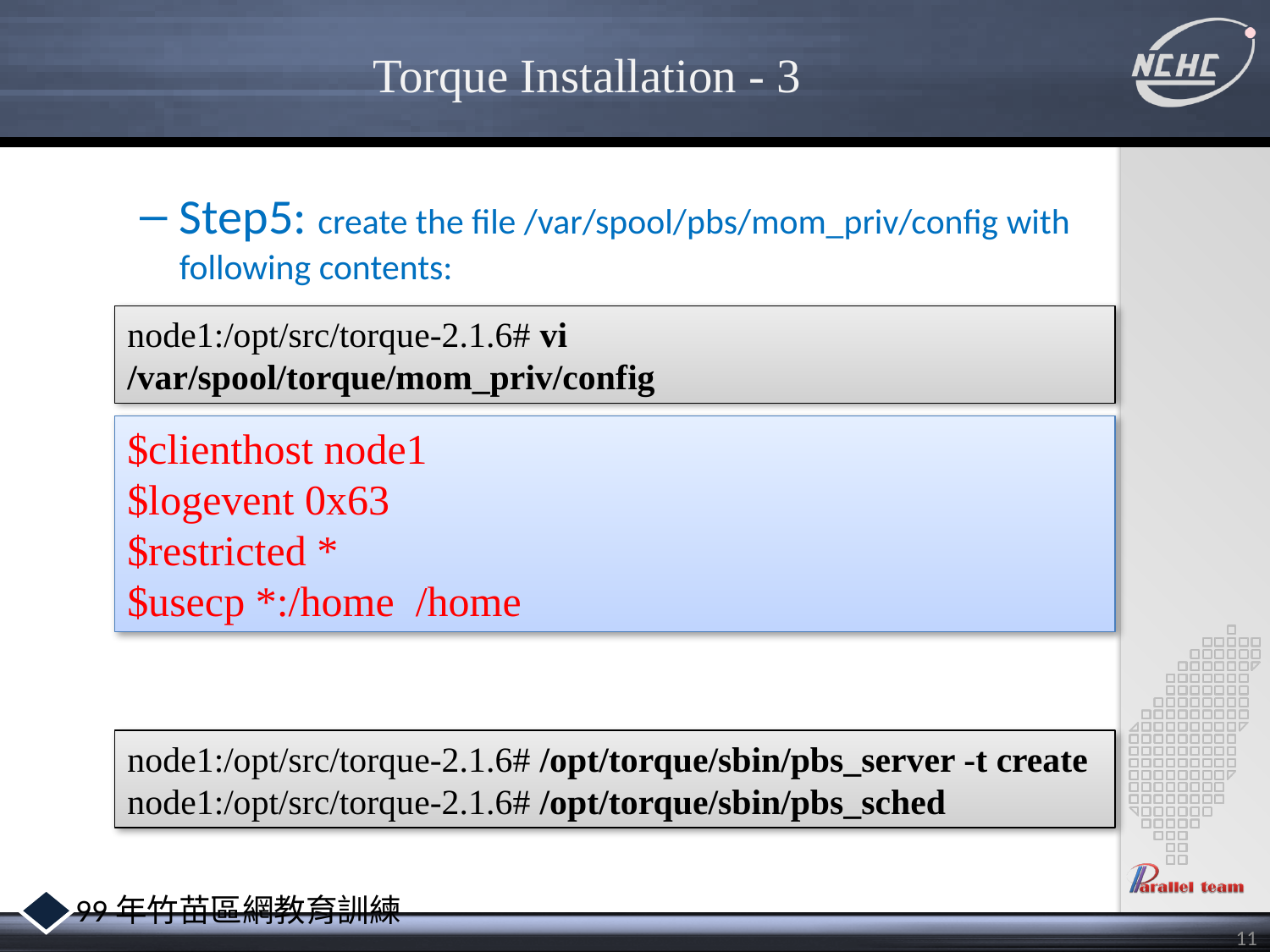

# Torque Installation - 3
Step5: create the file /var/spool/pbs/mom_priv/config with following contents:

Step6: bring up and configure the PBS_server:
node1:/opt/src/torque-2.1.6# vi /var/spool/torque/mom_priv/config
$clienthost node1
$logevent 0x63
$restricted *
$usecp *:/home  /home
node1:/opt/src/torque-2.1.6# /opt/torque/sbin/pbs_server -t create
node1:/opt/src/torque-2.1.6# /opt/torque/sbin/pbs_sched
11